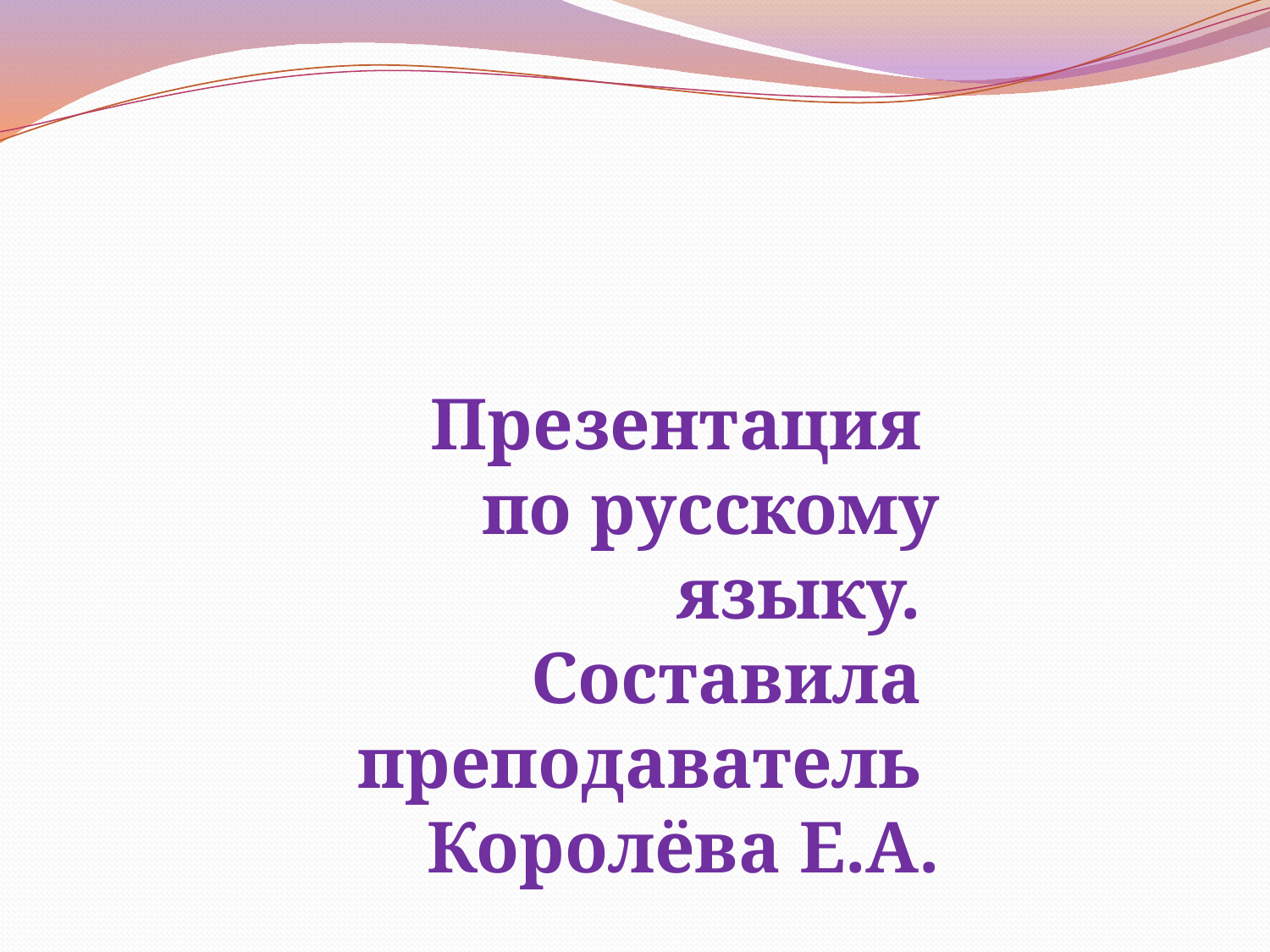

Презентация
по русскому языку.
Составила
преподаватель
Королёва Е.А.